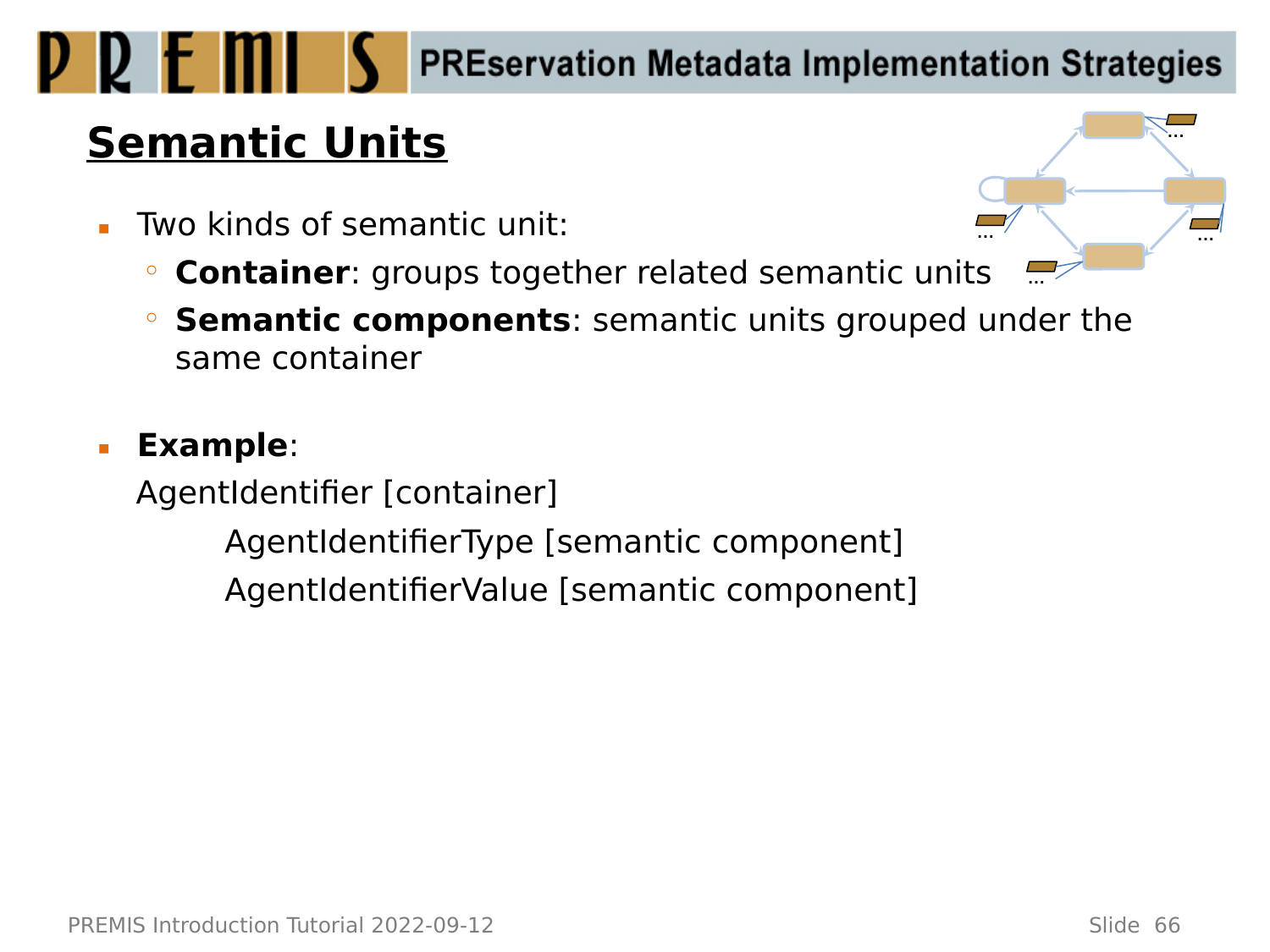

# Semantic Units
…

Two kinds of semantic unit:
Container: groups together related semantic units
Semantic components: semantic units grouped under the same container
Example:
AgentIdentifier [container]
	AgentIdentifierType [semantic component]
	AgentIdentifierValue [semantic component]

…

…
…